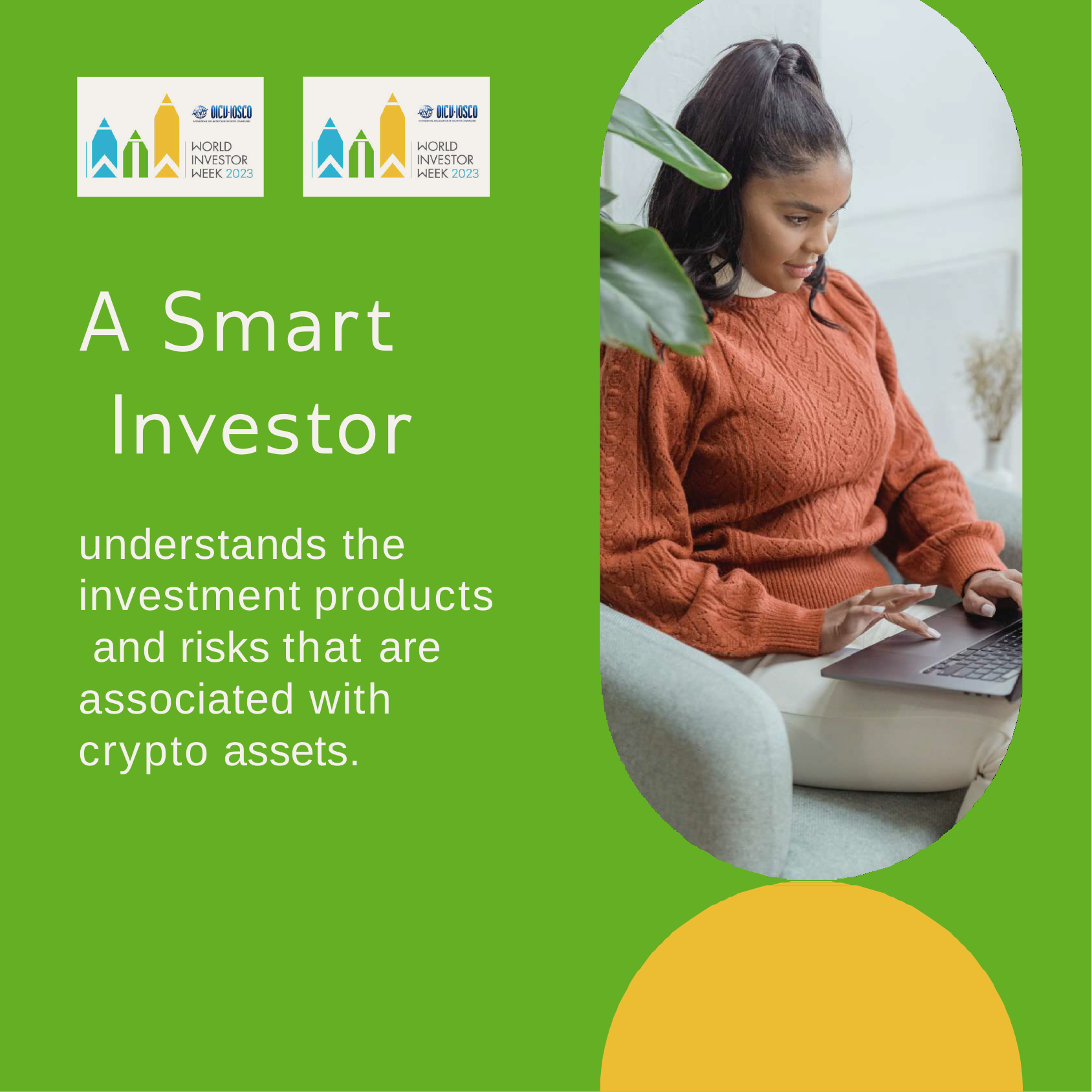

# A Smart  Investor
understands the  investment products  and risks that are  associated with  crypto assets.